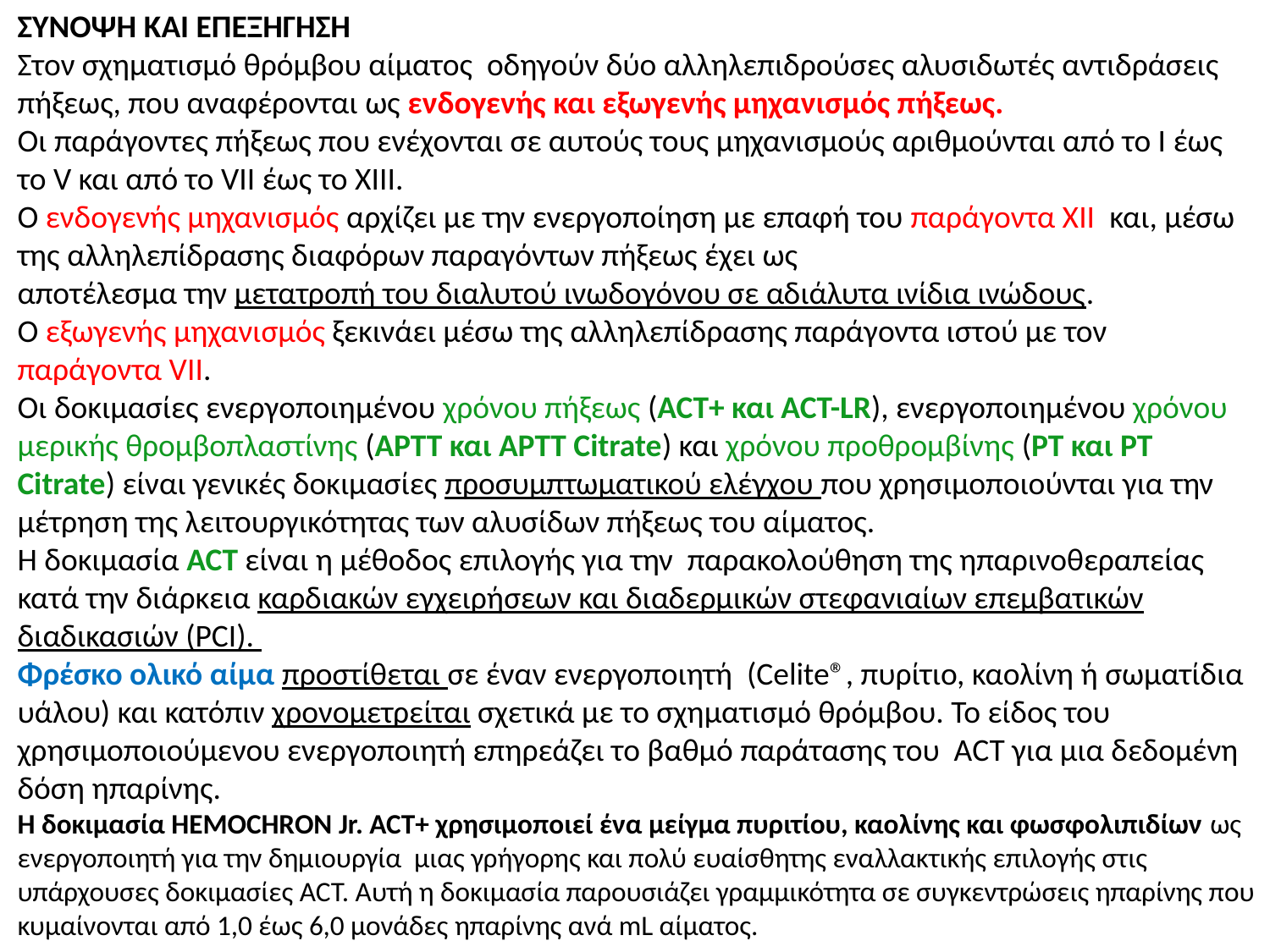

ΣΥΝΟΨΗ ΚΑΙ ΕΠΕΞΗΓΗΣΗ
Στον σχηματισμό θρόµβου αίµατος  οδηγούν δύο αλληλεπιδρούσες αλυσιδωτές αντιδράσεις πήξεως, που αναφέρονται ως ενδογενής και εξωγενής μηχανισμός πήξεως.
Οι παράγοντες πήξεως που ενέχονται σε αυτούς τους μηχανισμούς αριθμούνται από το I έως το V και από το VII έως το XIII.
Ο ενδογενής μηχανισμός αρχίζει µε την ενεργοποίηση µε επαφή του παράγοντα XII  και, µέσω της αλληλεπίδρασης διαφόρων παραγόντων πήξεως έχει ως
αποτέλεσµα την μετατροπή του διαλυτού ινωδογόνου σε αδιάλυτα ινίδια ινώδους.
Ο εξωγενής μηχανισμός ξεκινάει µέσω της αλληλεπίδρασης παράγοντα ιστού µε τον παράγοντα VII.
Οι δοκιμασίες ενεργοποιημένου χρόνου πήξεως (ACT+ και ACT-LR), ενεργοποιημένου χρόνου μερικής θροµβοπλαστίνης (APTT και APTT Citrate) και χρόνου προθρομβίνης (PT και PT Citrate) είναι γενικές δοκιμασίες προσυµπτωµατικού ελέγχου που χρησιμοποιούνται για την μέτρηση της λειτουργικότητας των αλυσίδων πήξεως του αίµατος.
Η δοκιμασία ACT είναι η μέθοδος επιλογής για την  παρακολούθηση της ηπαρινοθεραπείας κατά την διάρκεια καρδιακών εγχειρήσεων και διαδερµικών στεφανιαίων επεµβατικών διαδικασιών (PCI).
Φρέσκο ολικό αίµα προστίθεται σε έναν ενεργοποιητή  (Celite®, πυρίτιο, καολίνη ή σωματίδια υάλου) και κατόπιν χρονομετρείται σχετικά µε το σχηματισμό θρόµβου. Το είδος του χρησιμοποιούμενου ενεργοποιητή επηρεάζει το βαθµό παράτασης του  ACT για µια δεδομένη δόση ηπαρίνης.
Η δοκιμασία HEMOCHRON Jr. ACT+ χρησιµοποιεί ένα μείγμα πυριτίου, καολίνης και φωσφολιπιδίων ως ενεργοποιητή για την δημιουργία  μιας γρήγορης και πολύ ευαίσθητης εναλλακτικής επιλογής στις υπάρχουσες δοκιµασίες ACT. Αυτή η δοκιµασία παρουσιάζει γραµµικότητα σε συγκεντρώσεις ηπαρίνης που κυµαίνονται από 1,0 έως 6,0 μονάδες ηπαρίνης ανά mL αίµατος.